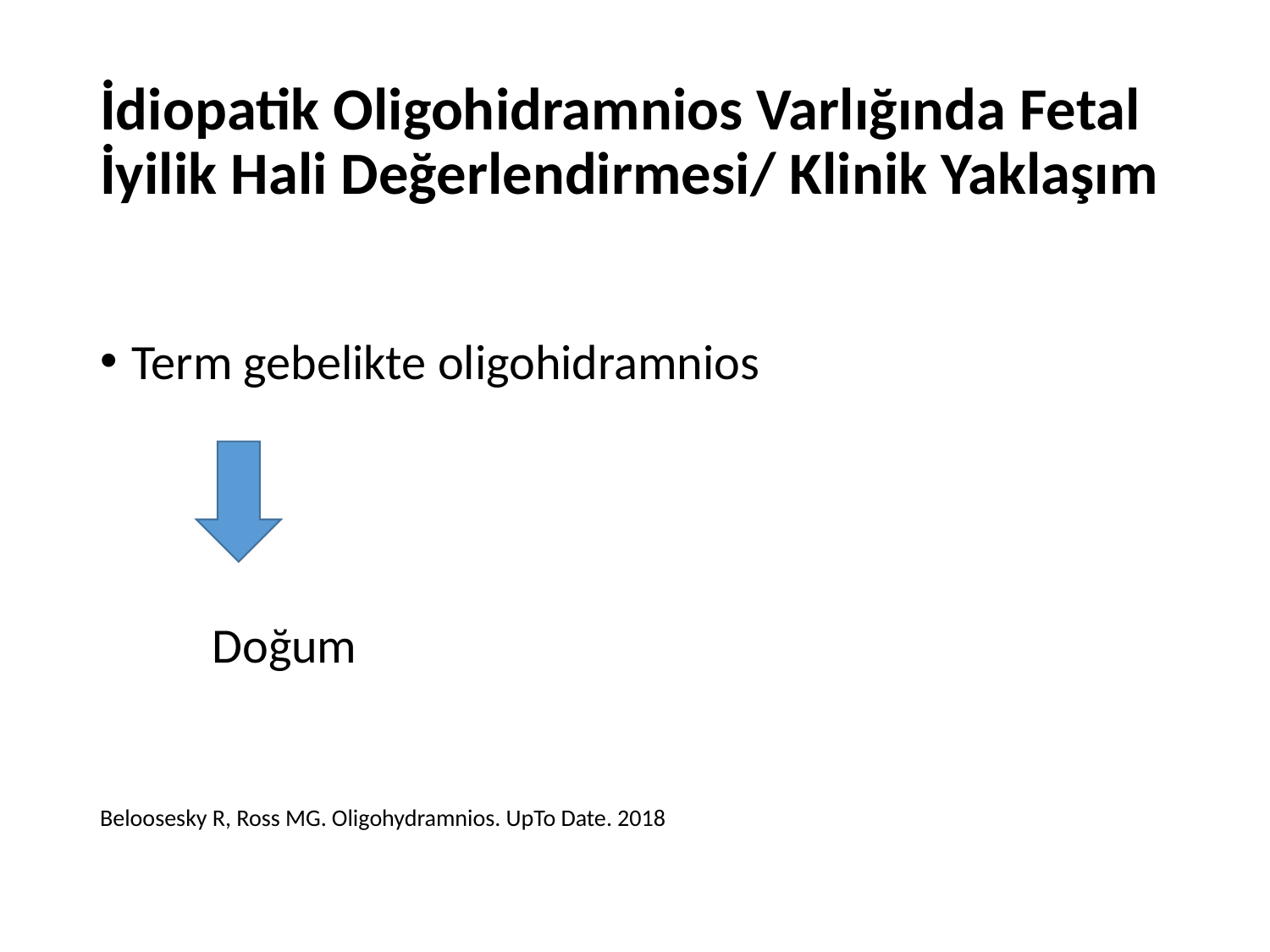

# İdiopatik Oligohidramnios Varlığında Fetal İyilik Hali Değerlendirmesi/ Klinik Yaklaşım

Term gebelikte oligohidramnios

          Doğum

Beloosesky R, Ross MG. Oligohydramnios. UpTo Date. 2018